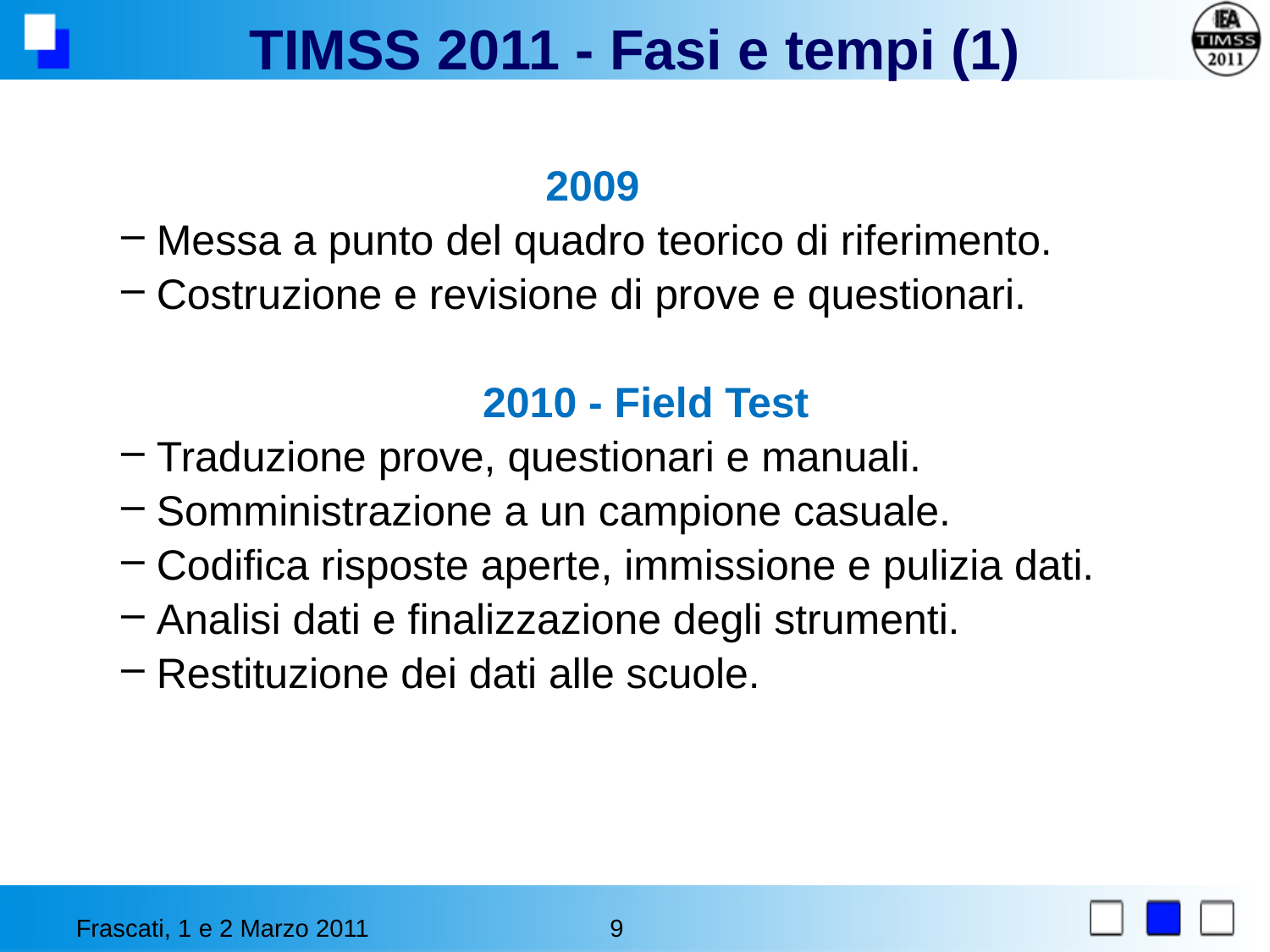

# TIMSS 2011 - Fasi e tempi (1)

 2009
 Messa a punto del quadro teorico di riferimento.
 Costruzione e revisione di prove e questionari.

 2010 - Field Test
 Traduzione prove, questionari e manuali.
 Somministrazione a un campione casuale.
 Codifica risposte aperte, immissione e pulizia dati.
 Analisi dati e finalizzazione degli strumenti.
 Restituzione dei dati alle scuole.

Frascati, 1 e 2 Marzo 2011
9